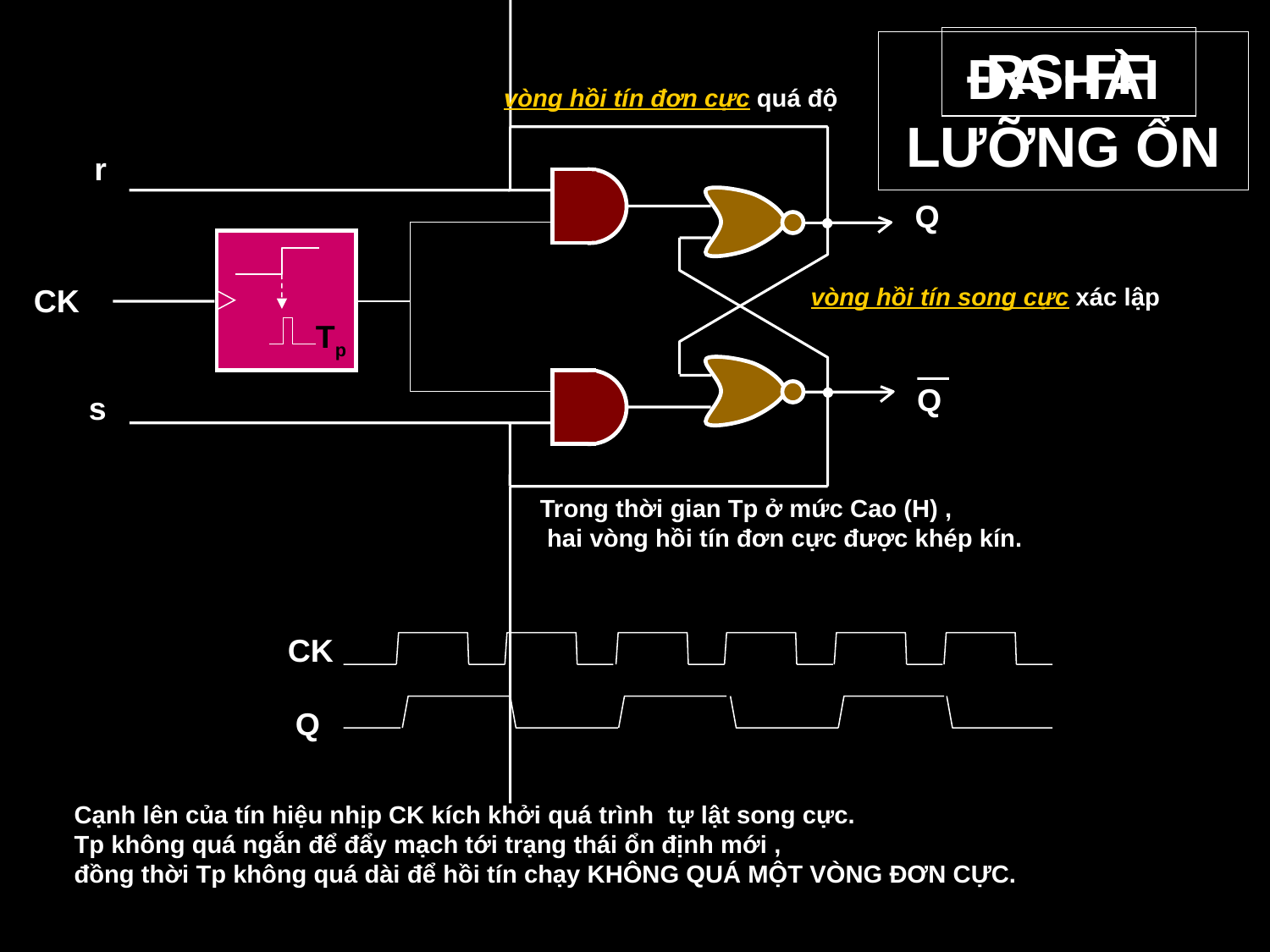

RS-FF
# ĐA HÀI LƯỠNG ỔN
 vòng hồi tín đơn cực quá độ

r

Q

          Tp

CK
 vòng hồi tín song cực xác lập

Q

s

Trong thời gian Tp ở mức Cao (H) ,
 hai vòng hồi tín đơn cực được khép kín.
CK

Q

Cạnh lên của tín hiệu nhịp CK kích khởi quá trình  tự lật song cực.
Tp không quá ngắn để đẩy mạch tới trạng thái ổn định mới ,
đồng thời Tp không quá dài để hồi tín chạy KHÔNG QUÁ MỘT VÒNG ĐƠN CỰC.